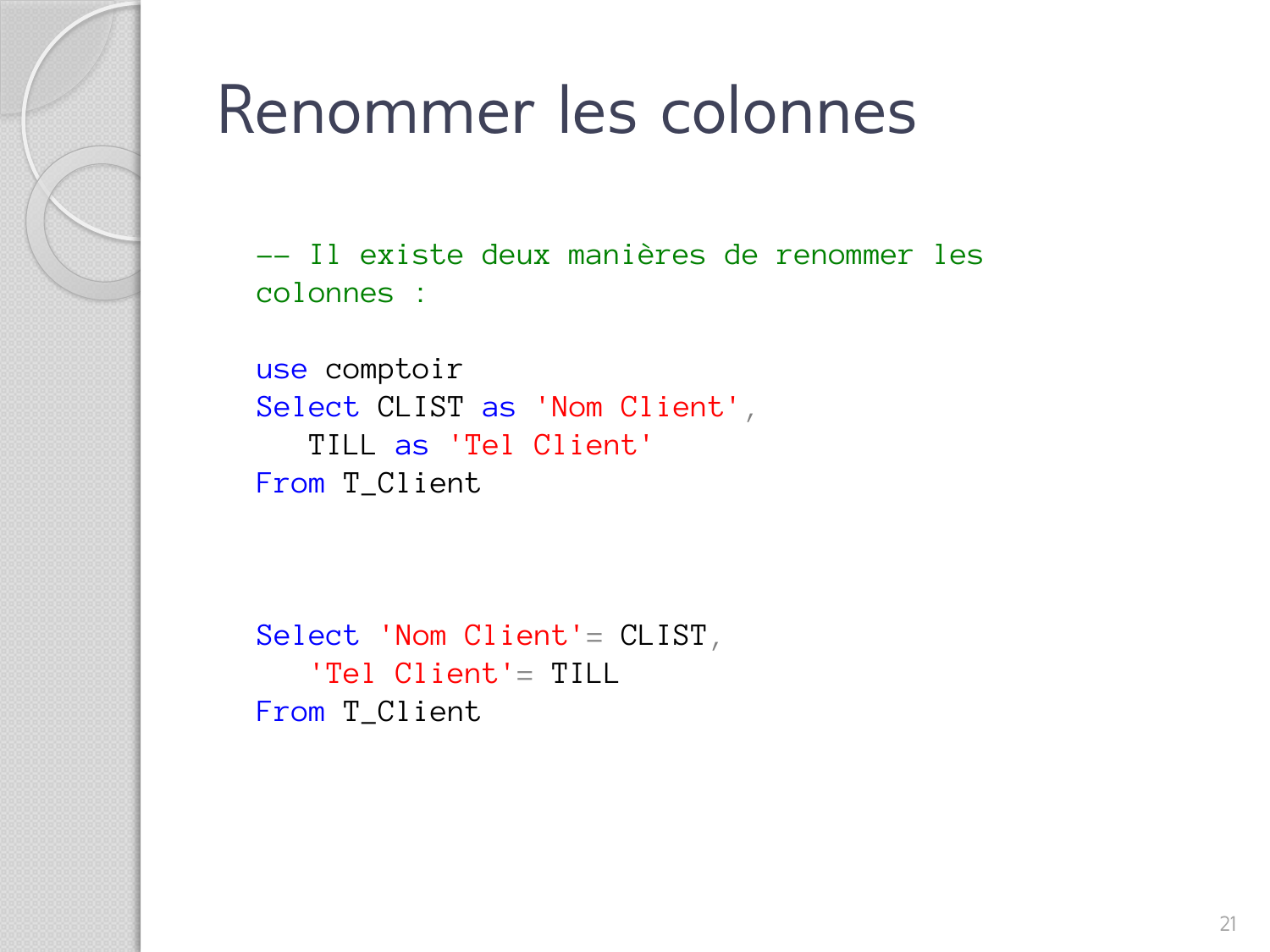

# Renommer les colonnes
-- Il existe deux manières de renommer les colonnes :

use comptoir
Select CLIST as 'Nom Client',
   TILL as 'Tel Client'
From T_Client

Select 'Nom Client'= CLIST,
   'Tel Client'= TILL
From T_Client
21